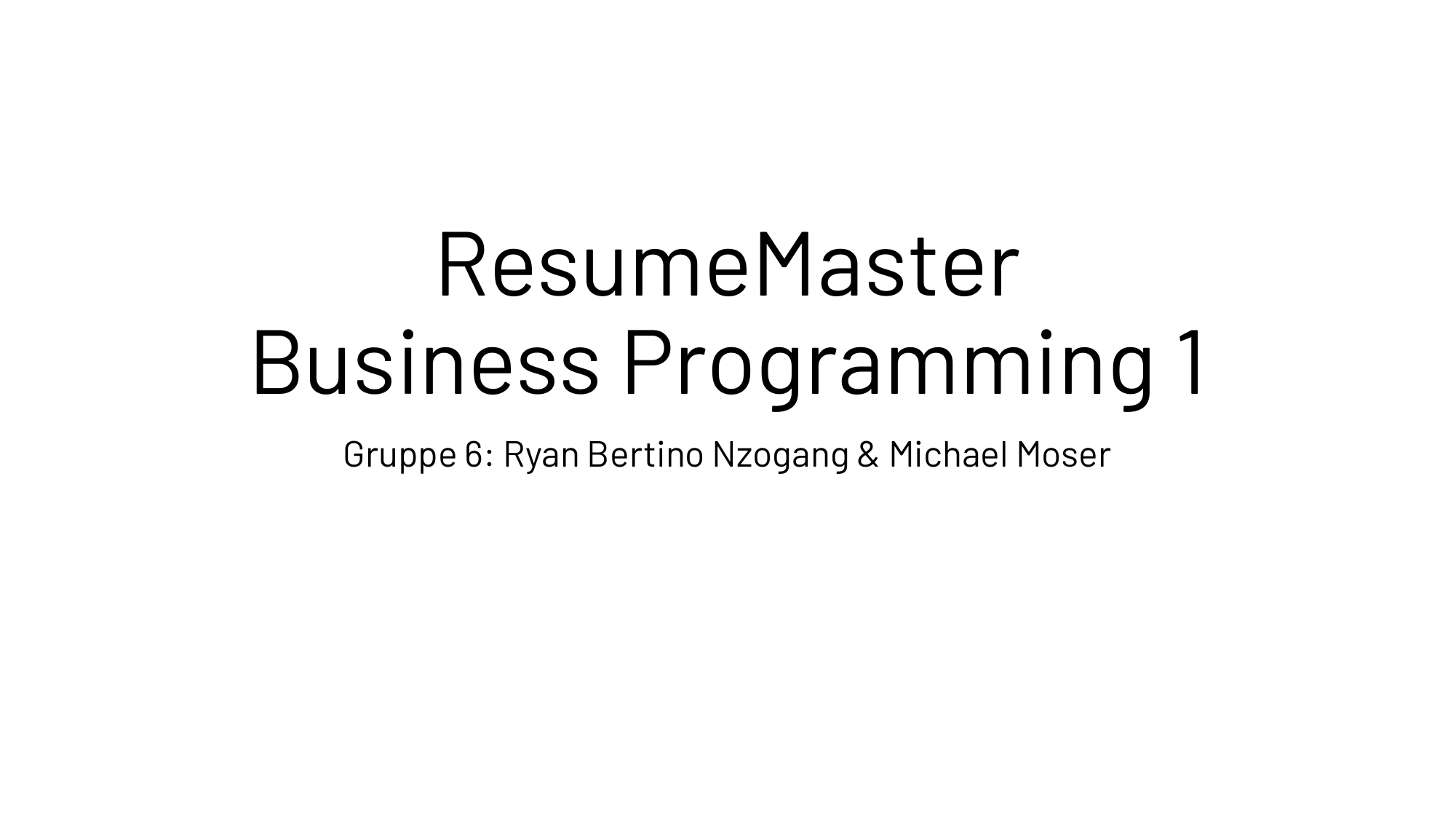

# ResumeMaster Business Programming 1
Gruppe 6: Ryan Bertino Nzogang & Michael Moser